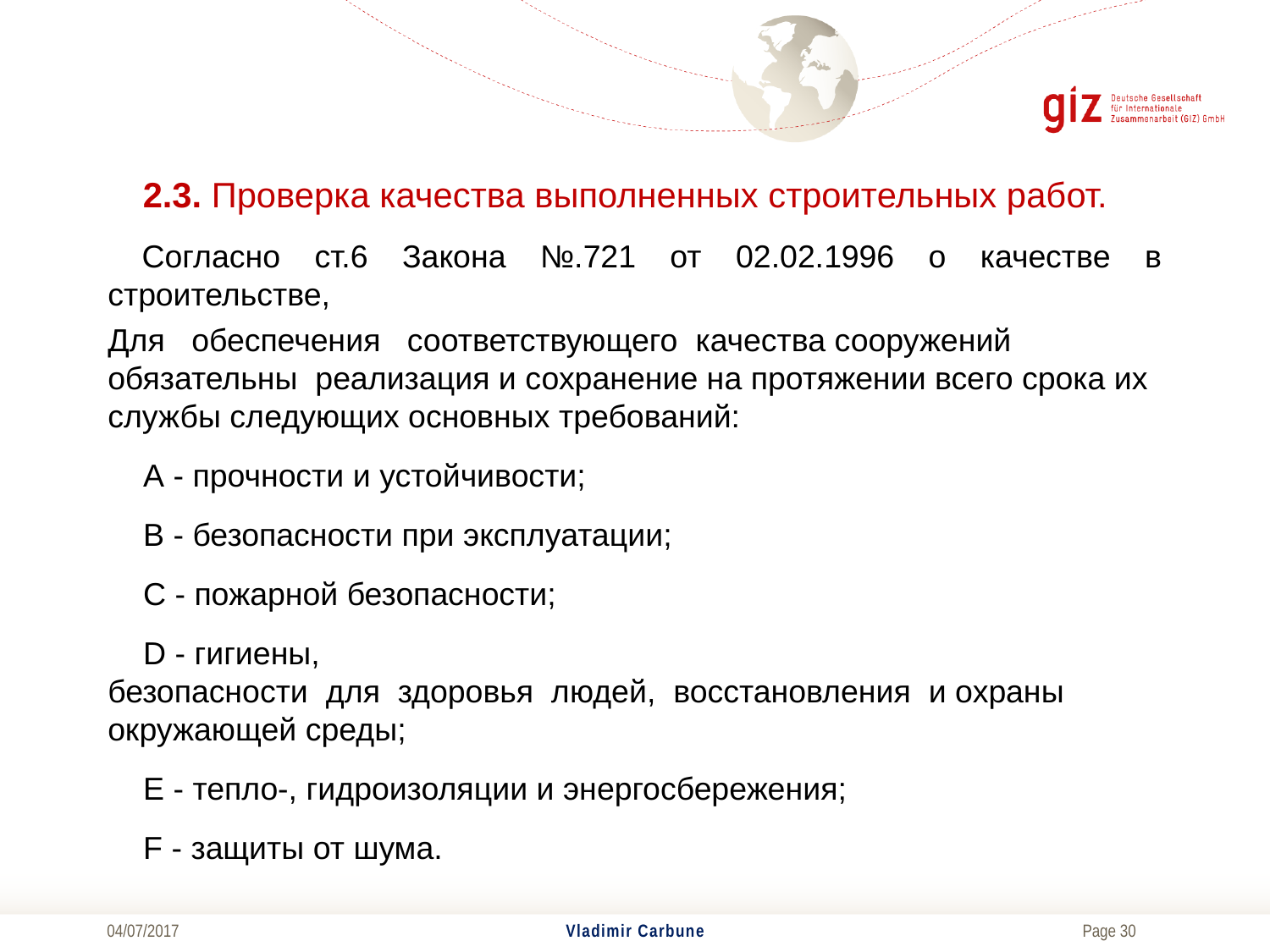

# 2.3. Проверка качества выполненных строительных работ.
 Согласно ст.6 Закона №.721 от 02.02.1996 о качестве в строительстве,
Для   обеспечения   соответствующего  качества сооружений обязательны  реализация и сохранение на протяжении всего срока их службы следующих основных требований:
    А - прочности и устойчивости;
    В - безопасности при эксплуатации;
    С - пожарной безопасности;
    D - гигиены, безопасности  для  здоровья  людей,  восстановления  и охраны окружающей среды;
    Е - тепло-, гидроизоляции и энергосбережения;
    F - защиты от шума.

04/07/2017
Vladimir Carbune